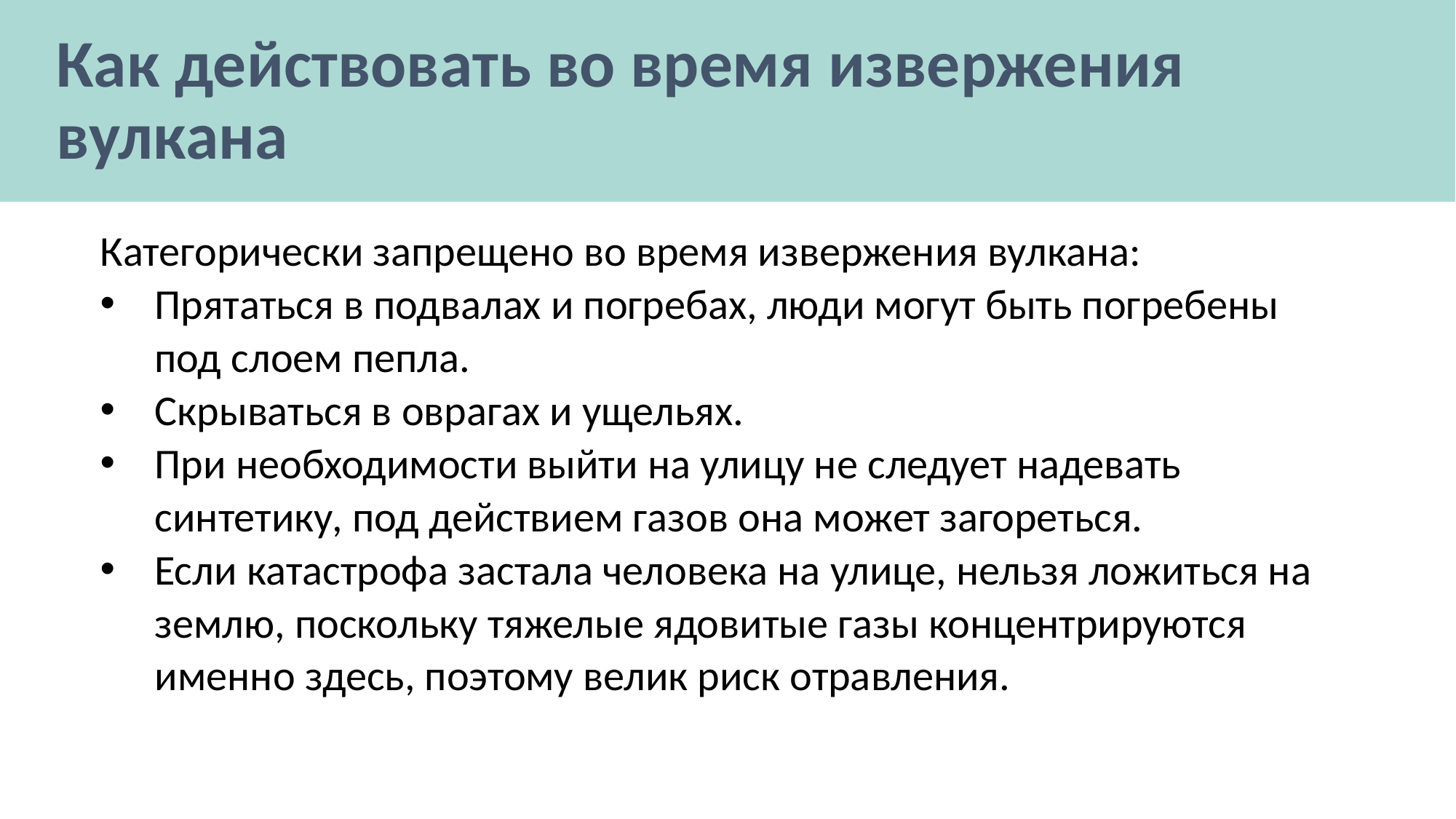

# Как действовать во время извержения вулкана
Категорически запрещено во время извержения вулкана:
Прятаться в подвалах и погребах, люди могут быть погребены под слоем пепла.
Скрываться в оврагах и ущельях.
При необходимости выйти на улицу не следует надевать синтетику, под действием газов она может загореться.
Если катастрофа застала человека на улице, нельзя ложиться на землю, поскольку тяжелые ядовитые газы концентрируются именно здесь, поэтому велик риск отравления.